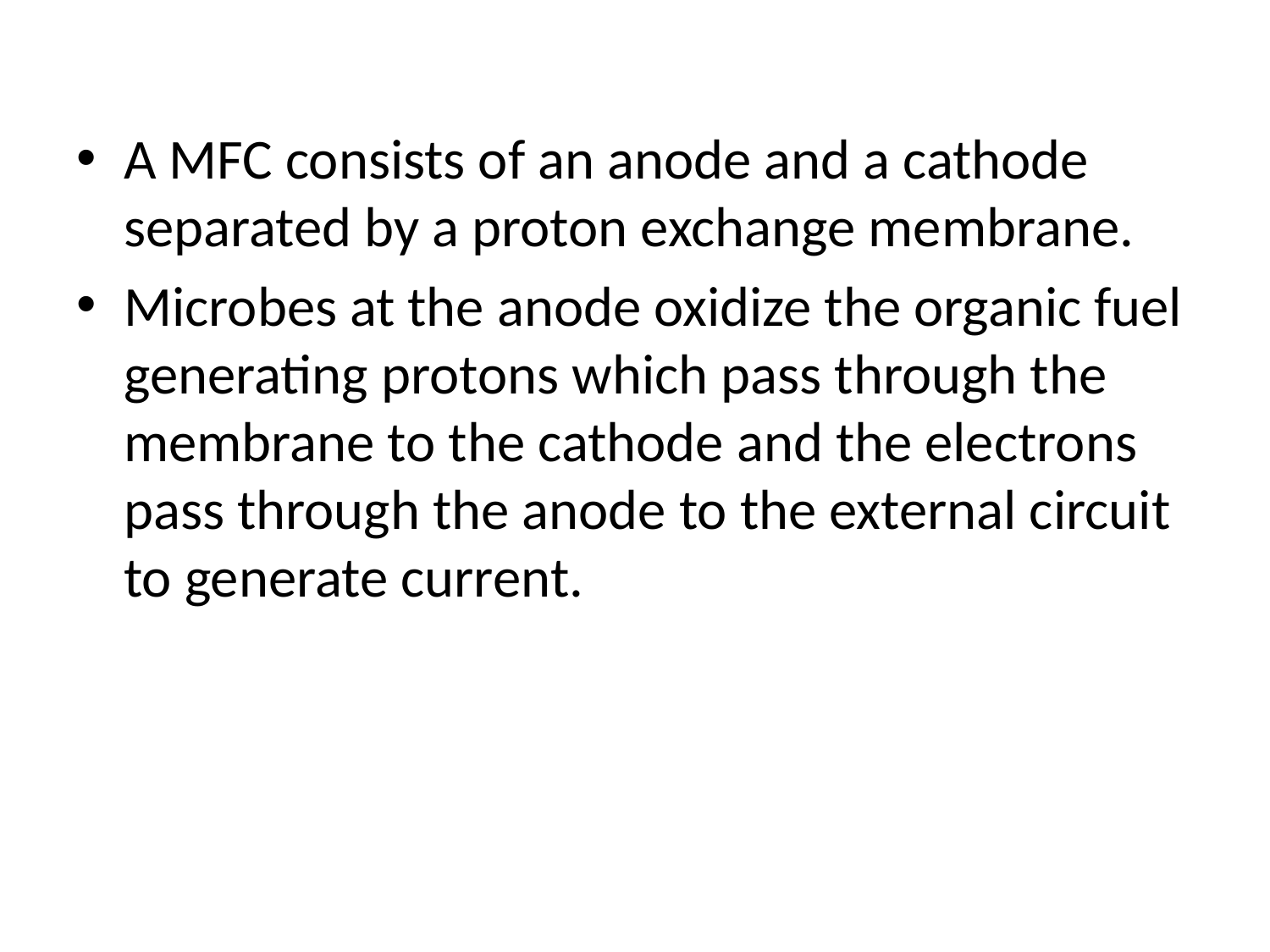

A MFC consists of an anode and a cathode separated by a proton exchange membrane.
Microbes at the anode oxidize the organic fuel generating protons which pass through the membrane to the cathode and the electrons pass through the anode to the external circuit to generate current.